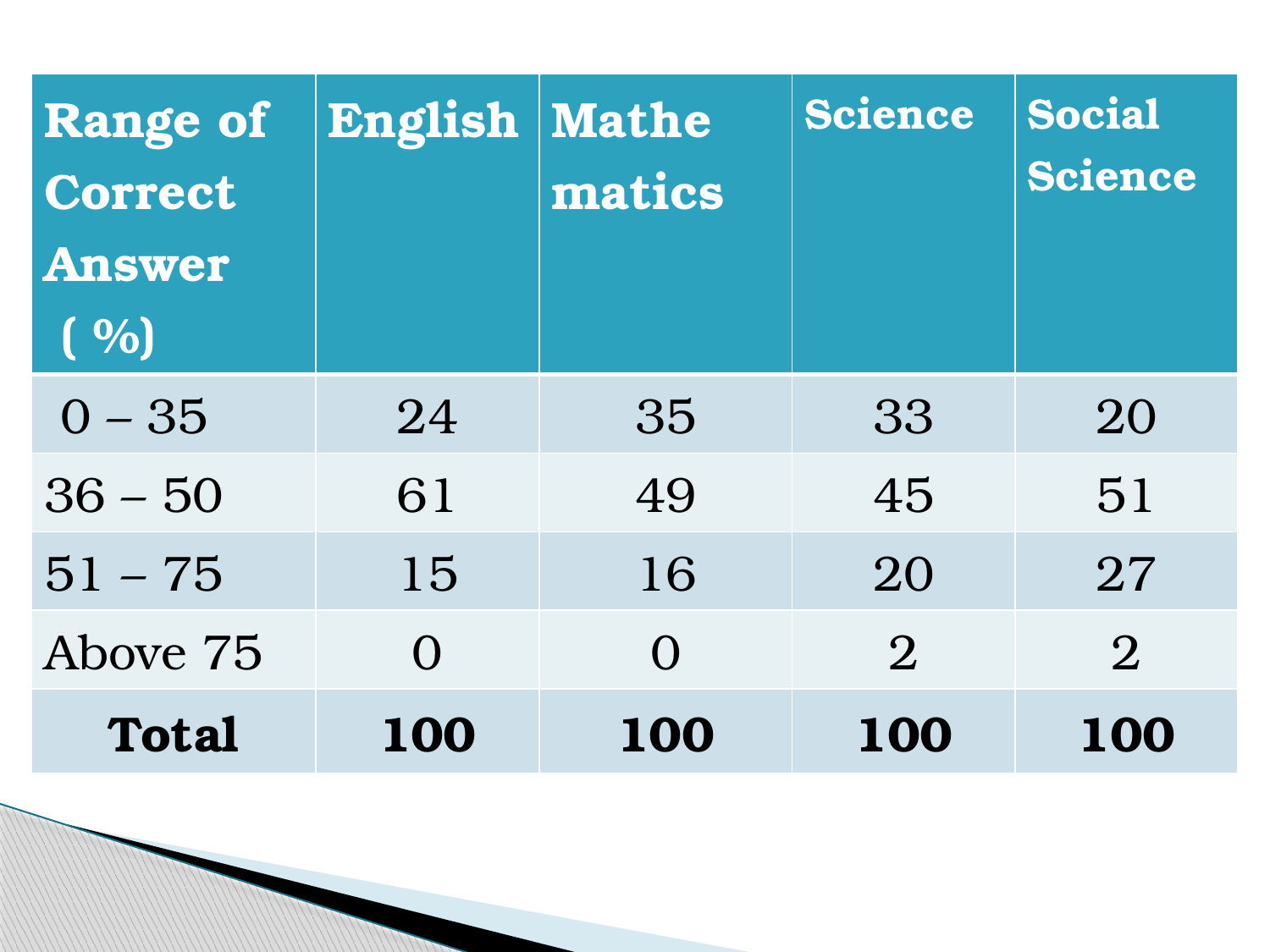

| Range of Correct Answer ( %) | English | Mathe matics | Science | Social Science |
| --- | --- | --- | --- | --- |
| 0 – 35 | 24 | 35 | 33 | 20 |
| 36 – 50 | 61 | 49 | 45 | 51 |
| 51 – 75 | 15 | 16 | 20 | 27 |
| Above 75 | 0 | 0 | 2 | 2 |
| Total | 100 | 100 | 100 | 100 |